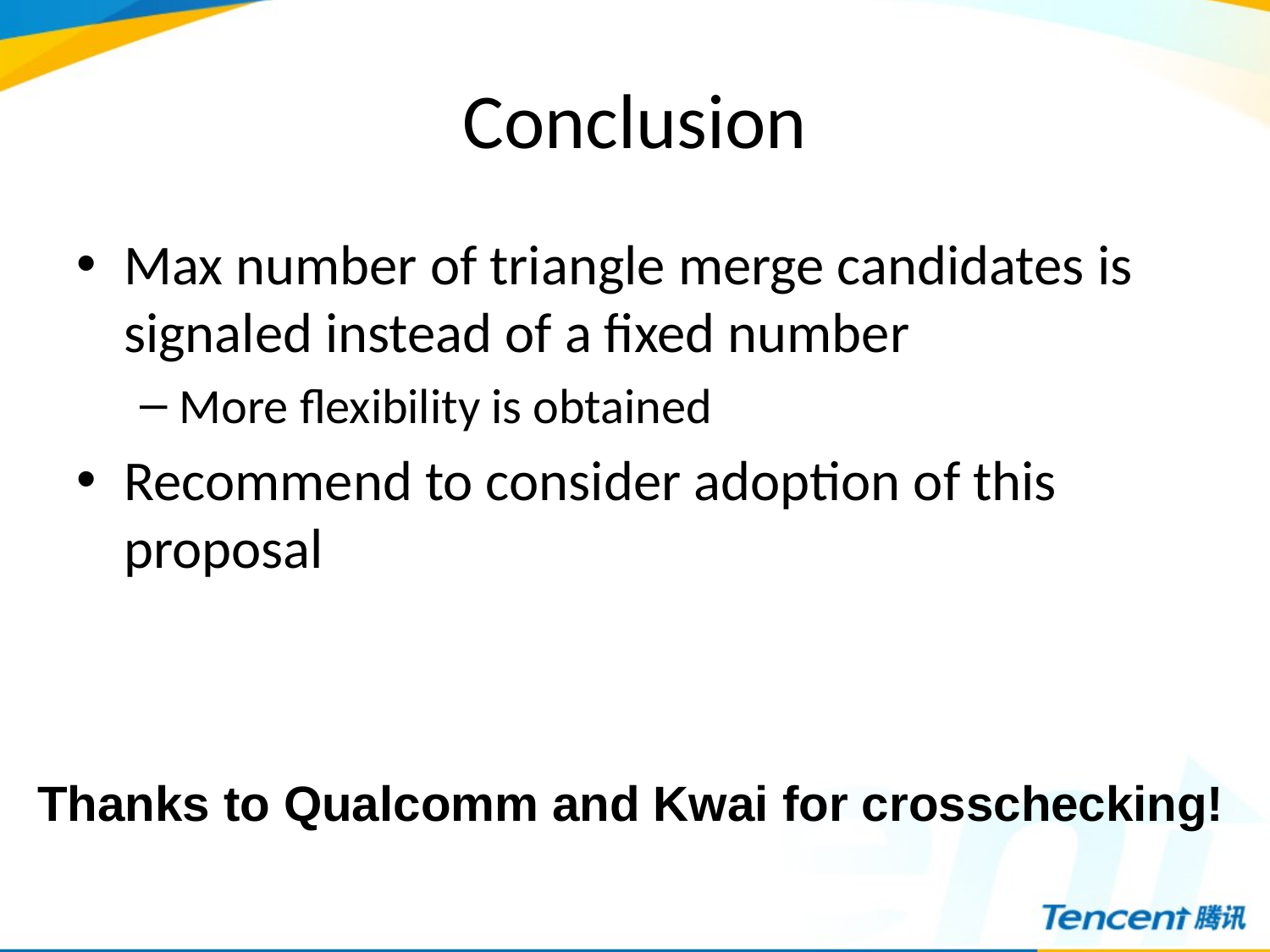

# Conclusion
Max number of triangle merge candidates is signaled instead of a fixed number
More flexibility is obtained
Recommend to consider adoption of this proposal

Thanks to Qualcomm and Kwai for crosschecking!